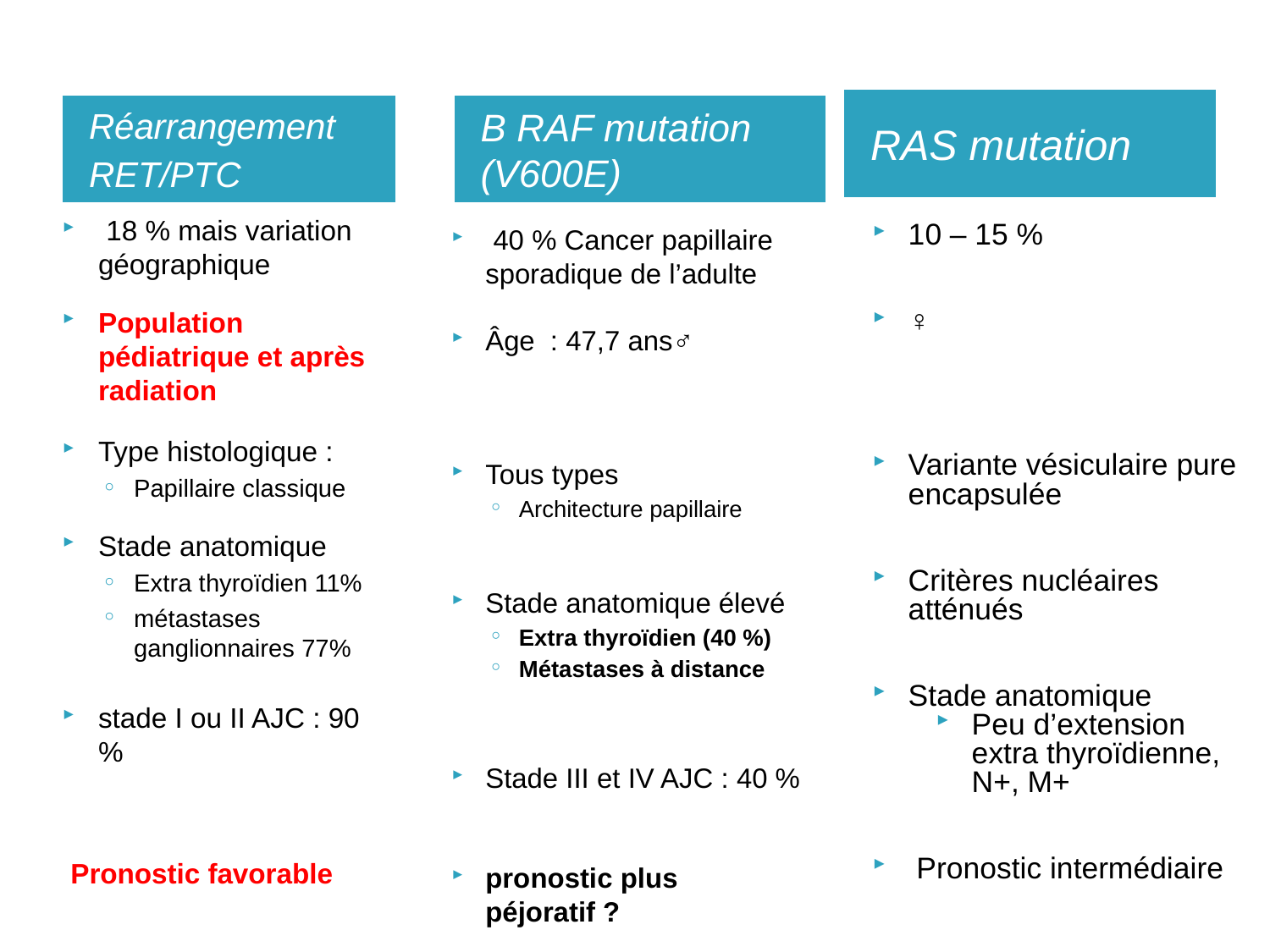

RAS mutation
Réarrangement
RET/PTC
B RAF mutation (V600E)
 18 % mais variation géographique

Population pédiatrique et après radiation

Type histologique :
Papillaire classique

Stade anatomique
Extra thyroïdien 11%
métastases ganglionnaires 77%

stade I ou II AJC : 90 %

 Pronostic favorable

 40 % Cancer papillaire sporadique de l’adulte

Âge  : 47,7 ans♂

Tous types
Architecture papillaire

Stade anatomique élevé
Extra thyroïdien (40 %)
Métastases à distance

Stade III et IV AJC : 40 %

pronostic plus péjoratif ?
10 – 15 %

♀

Variante vésiculaire pure encapsulée

Critères nucléaires atténués

Stade anatomique
Peu d’extension extra thyroïdienne, N+, M+

 Pronostic intermédiaire